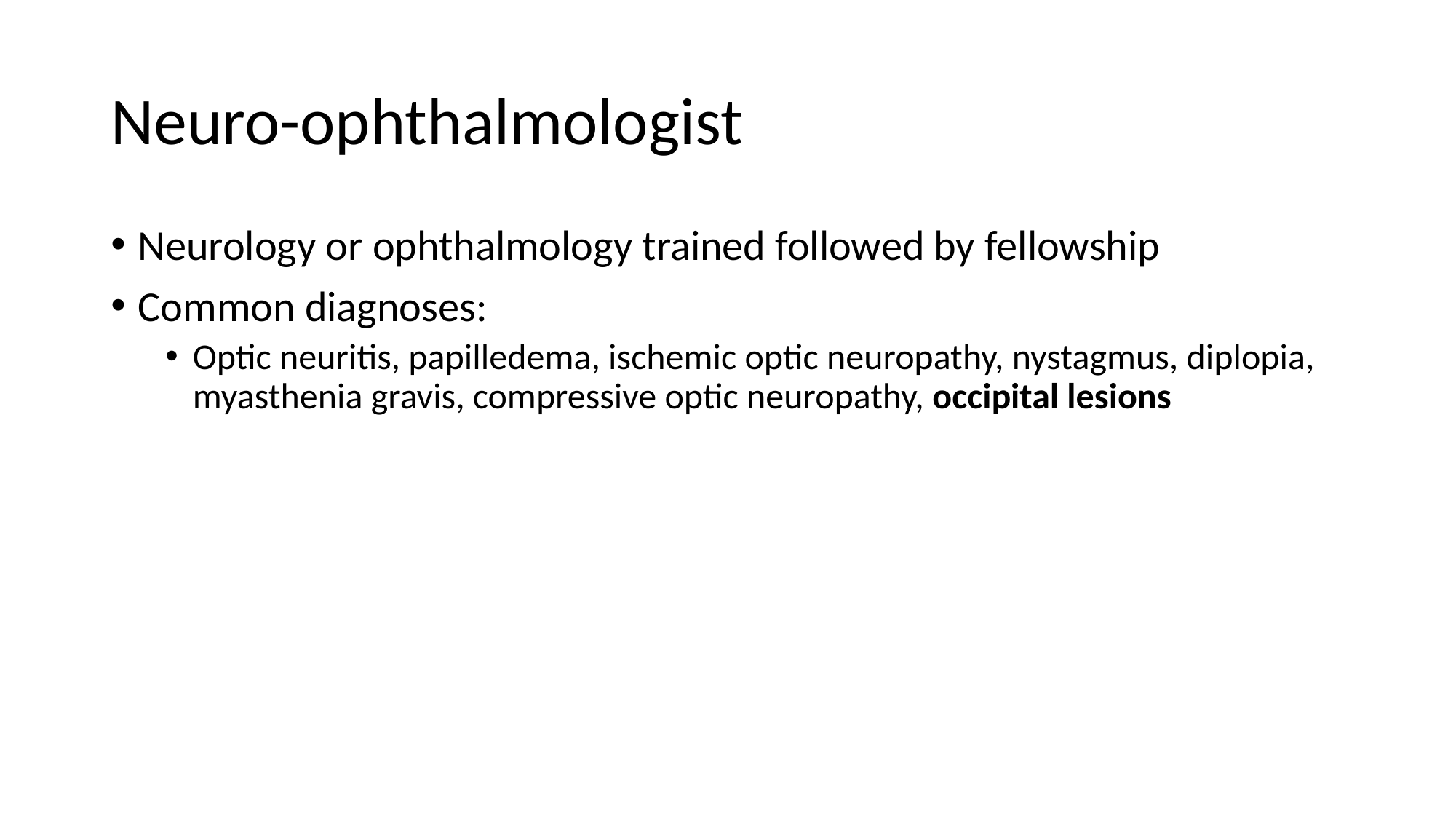

# Neuro-ophthalmologist
Neurology or ophthalmology trained followed by fellowship
Common diagnoses:
Optic neuritis, papilledema, ischemic optic neuropathy, nystagmus, diplopia, myasthenia gravis, compressive optic neuropathy, occipital lesions